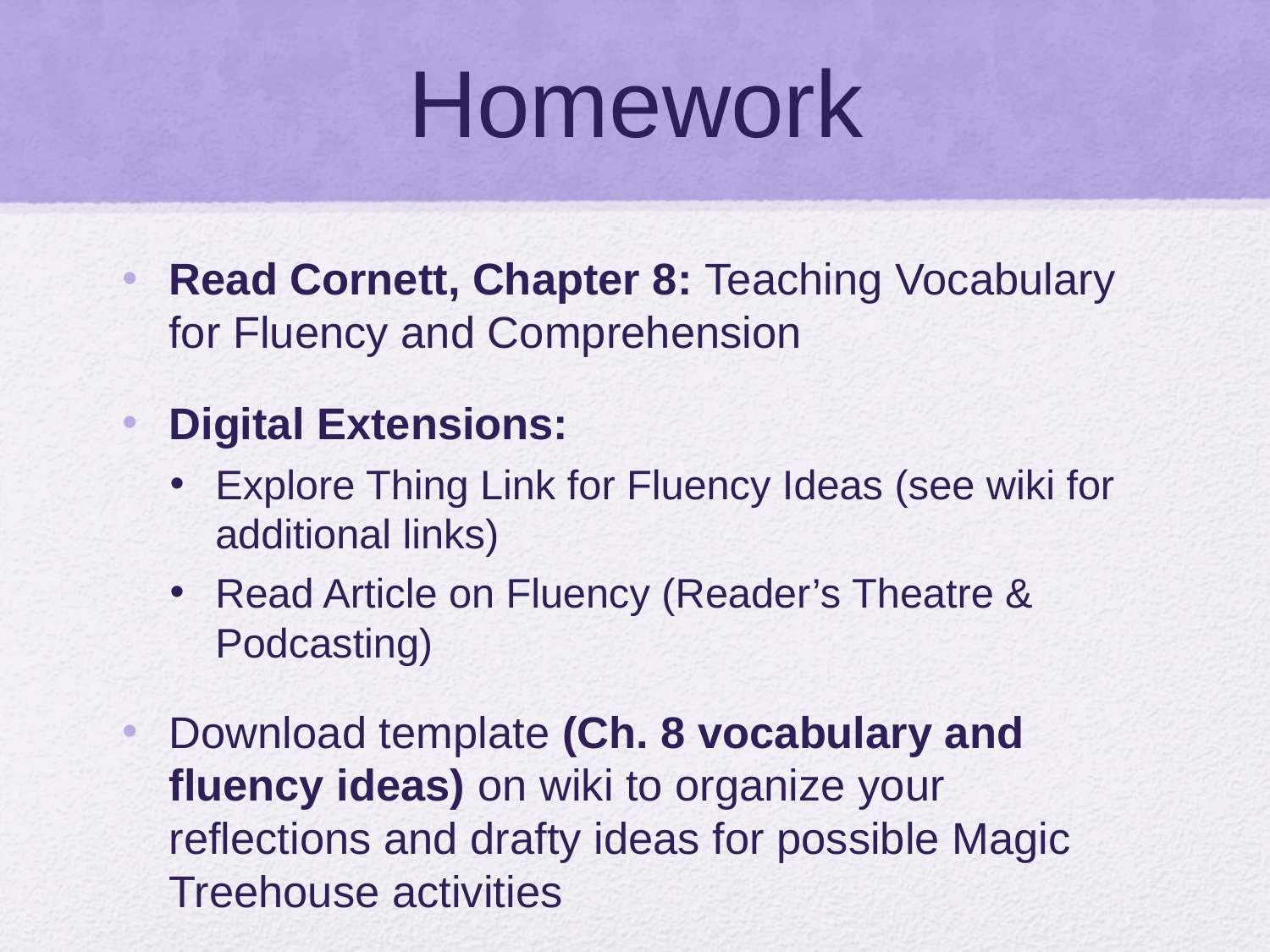

# Homework
Read Cornett, Chapter 8: Teaching Vocabulary for Fluency and Comprehension
Digital Extensions:
Explore Thing Link for Fluency Ideas (see wiki for additional links)
Read Article on Fluency (Reader’s Theatre & Podcasting)
Download template (Ch. 8 vocabulary and fluency ideas) on wiki to organize your reflections and drafty ideas for possible Magic Treehouse activities